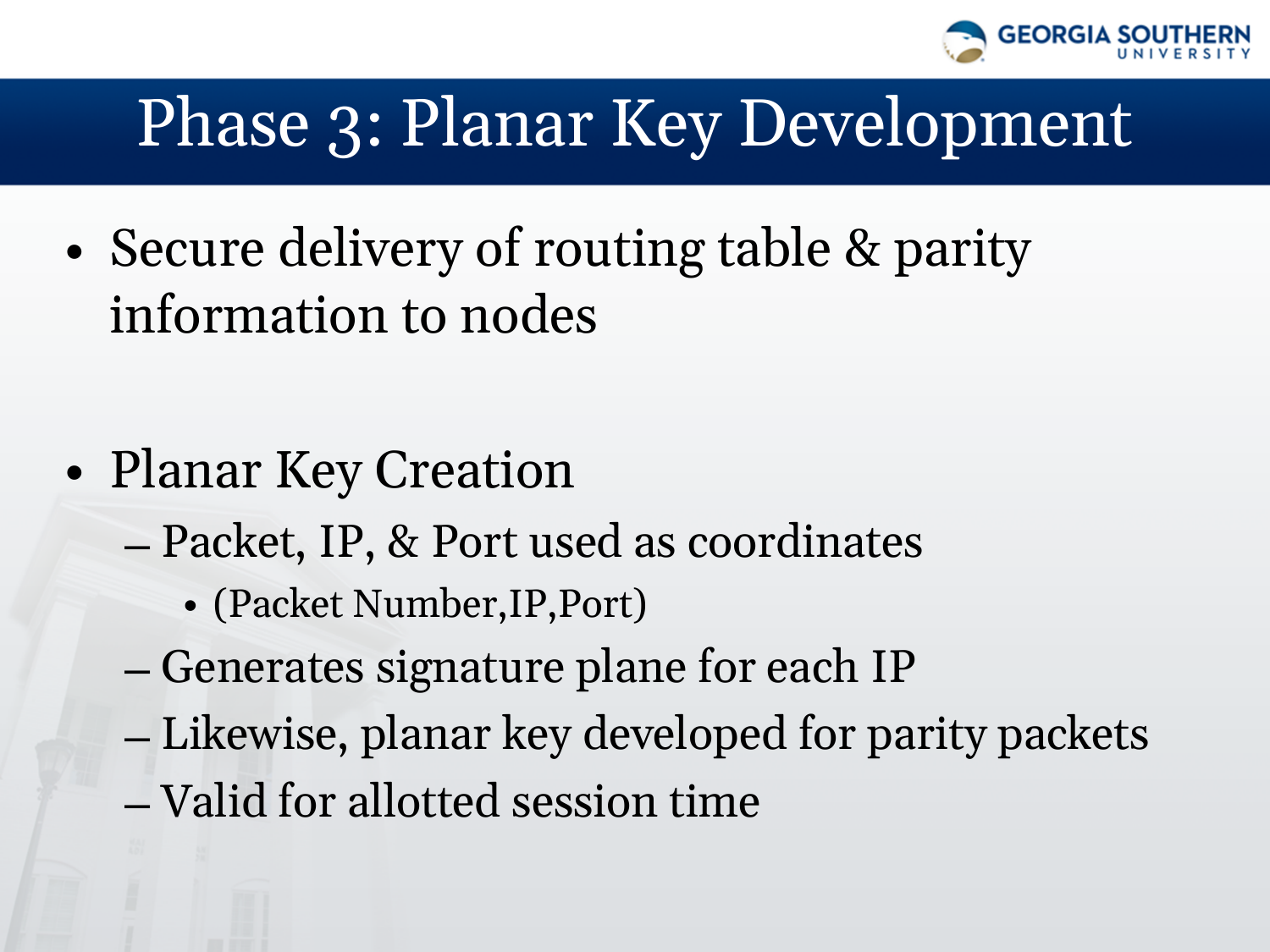

# Phase 3: Planar Key Development
Secure delivery of routing table & parity information to nodes

Planar Key Creation
Packet, IP, & Port used as coordinates
(Packet Number,IP,Port)
Generates signature plane for each IP
Likewise, planar key developed for parity packets
Valid for allotted session time